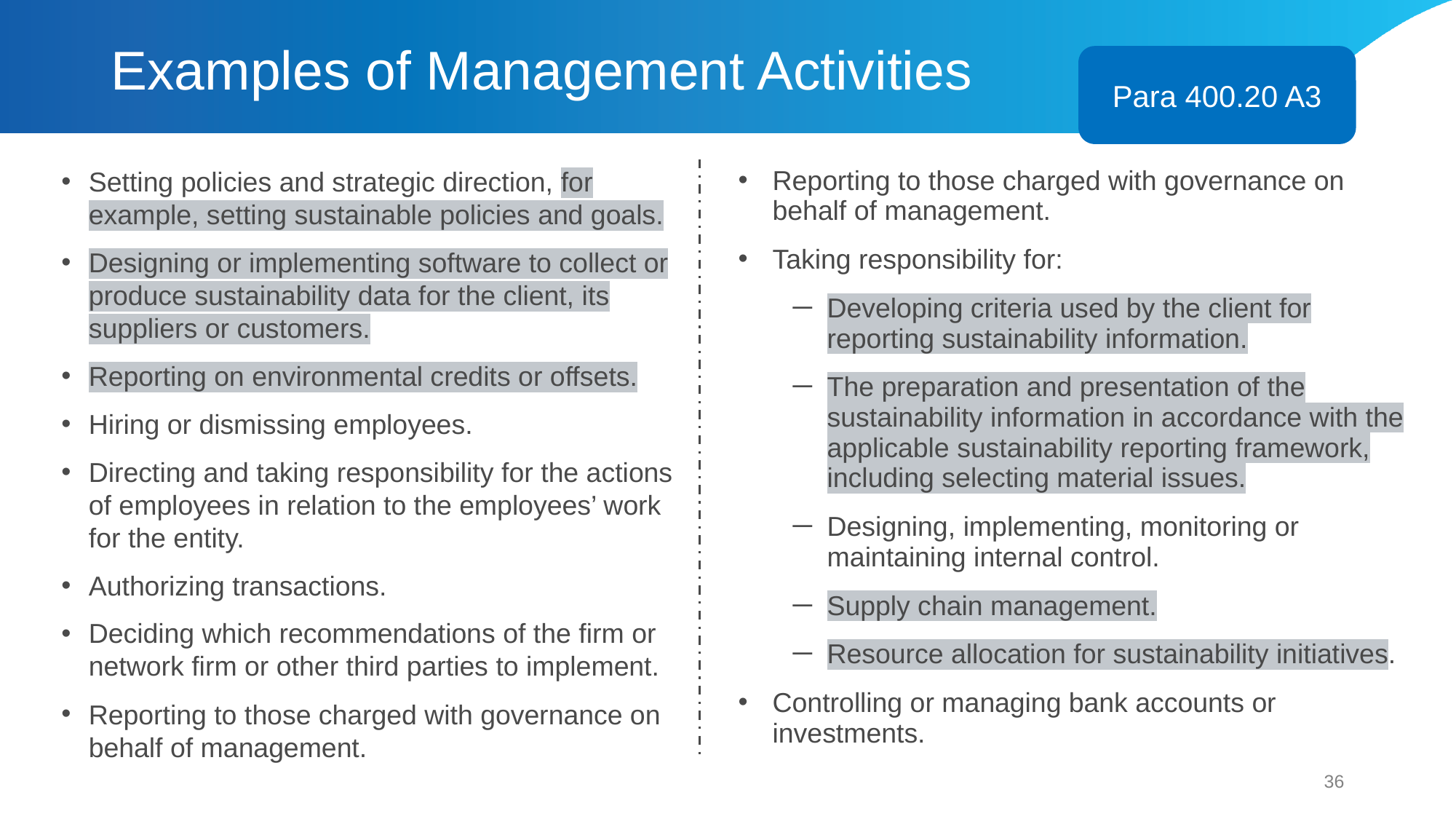

# Examples of Management Activities
Para 400.20 A3
Setting policies and strategic direction, for example, setting sustainable policies and goals.
Designing or implementing software to collect or produce sustainability data for the client, its suppliers or customers.
Reporting on environmental credits or offsets.
Hiring or dismissing employees.
Directing and taking responsibility for the actions of employees in relation to the employees’ work for the entity.
Authorizing transactions.
Deciding which recommendations of the firm or network firm or other third parties to implement.
Reporting to those charged with governance on behalf of management.

Reporting to those charged with governance on behalf of management.
Taking responsibility for:
Developing criteria used by the client for reporting sustainability information.
The preparation and presentation of the sustainability information in accordance with the applicable sustainability reporting framework, including selecting material issues.
Designing, implementing, monitoring or maintaining internal control.
Supply chain management.
Resource allocation for sustainability initiatives.
Controlling or managing bank accounts or investments.

36